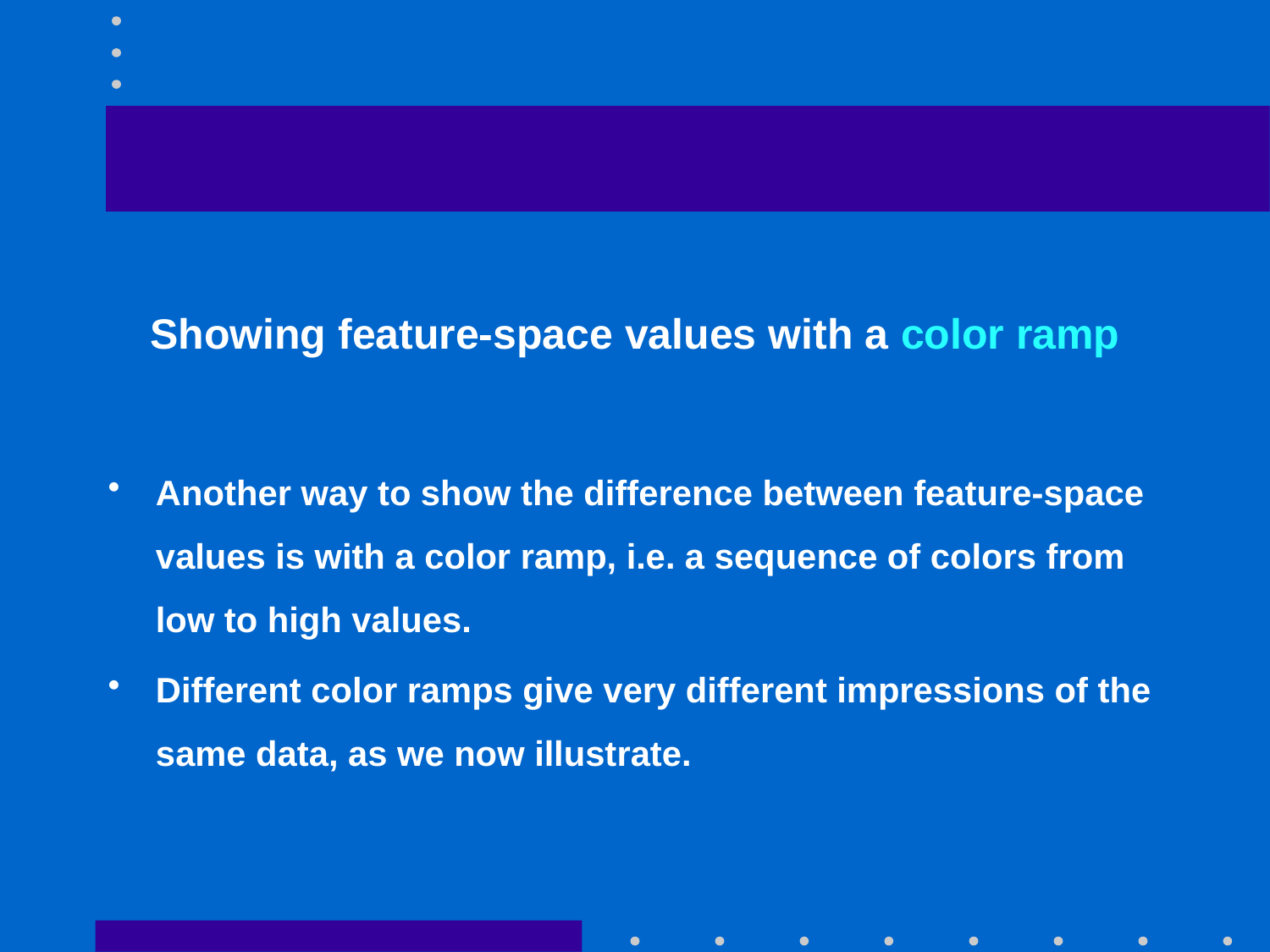

#
Showing feature-space values with a color ramp

Another way to show the difference between feature-space values is with a color ramp, i.e. a sequence of colors from low to high values.
Different color ramps give very different impressions of the same data, as we now illustrate.